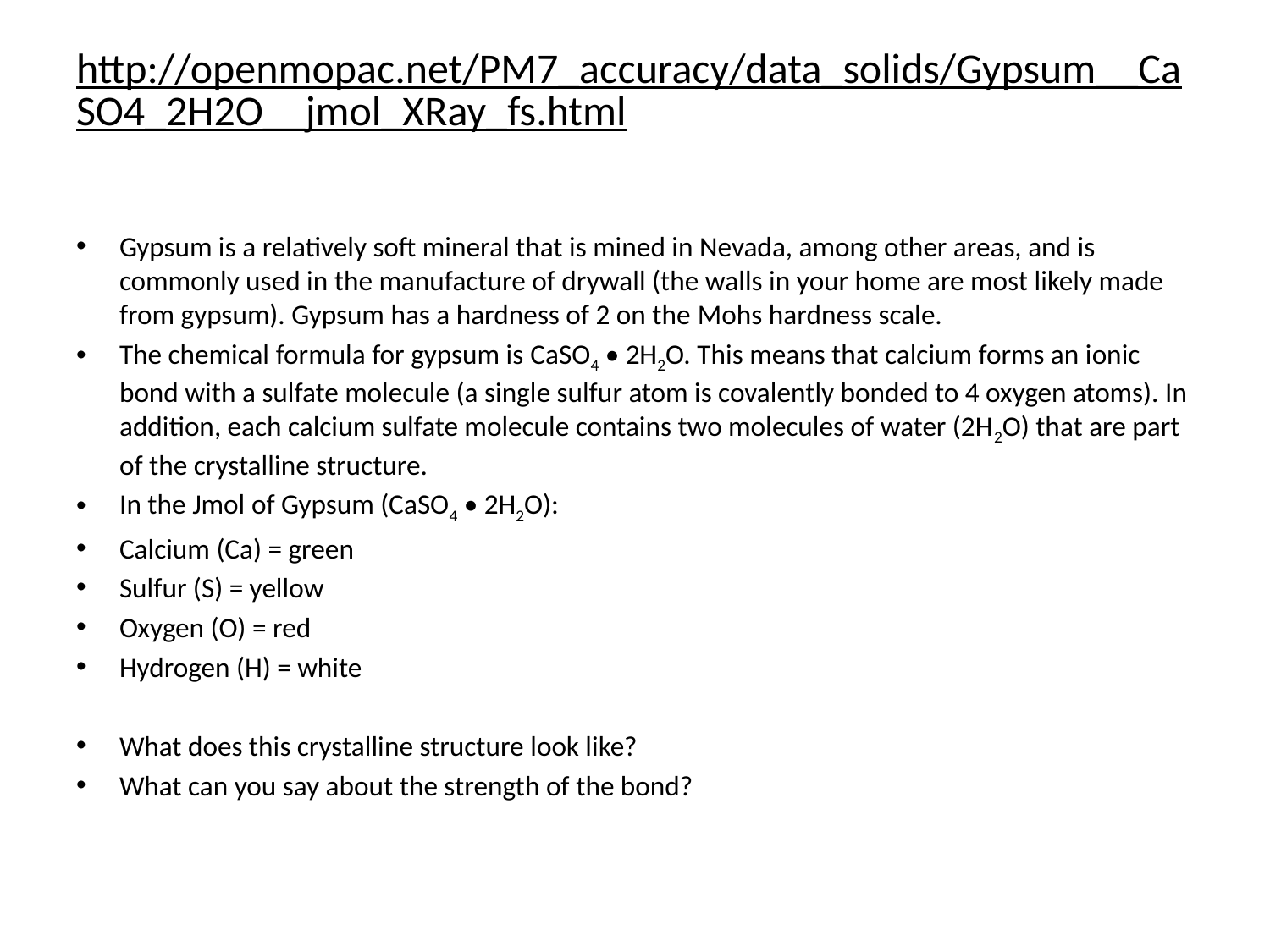

# http://openmopac.net/PM7_accuracy/data_solids/Gypsum__CaSO4_2H2O__jmol_XRay_fs.html
Gypsum is a relatively soft mineral that is mined in Nevada, among other areas, and is commonly used in the manufacture of drywall (the walls in your home are most likely made from gypsum). Gypsum has a hardness of 2 on the Mohs hardness scale.
The chemical formula for gypsum is CaSO4 • 2H2O. This means that calcium forms an ionic bond with a sulfate molecule (a single sulfur atom is covalently bonded to 4 oxygen atoms). In addition, each calcium sulfate molecule contains two molecules of water (2H2O) that are part of the crystalline structure.
In the Jmol of Gypsum (CaSO4 • 2H2O):
Calcium (Ca) = green
Sulfur (S) = yellow
Oxygen (O) = red
Hydrogen (H) = white

What does this crystalline structure look like?
What can you say about the strength of the bond?